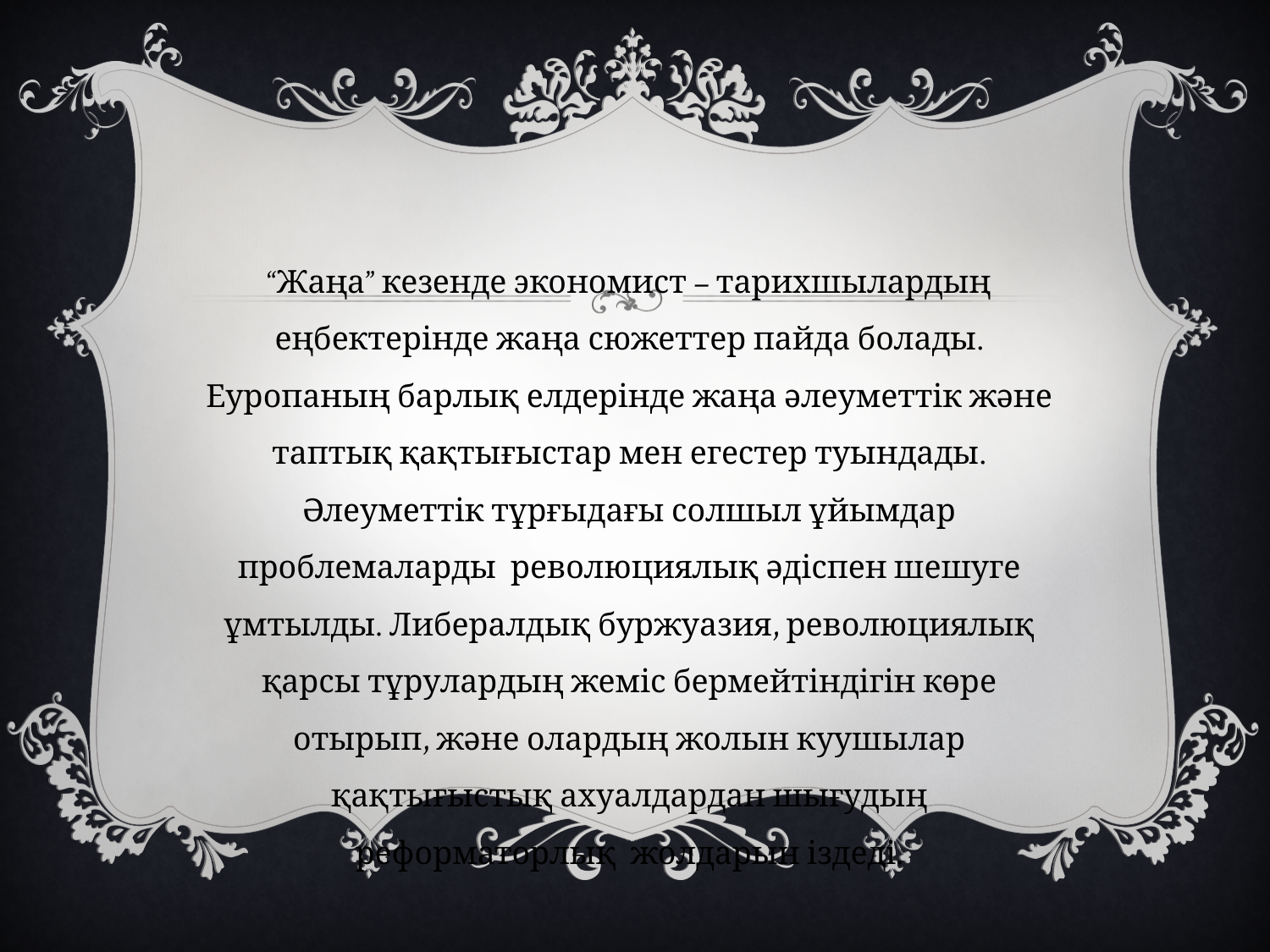

“Жаңа” кезенде экономист – тарихшылардың еңбектерінде жаңа сюжеттер пайда болады. Еуропаның барлық елдерінде жаңа әлеуметтік және таптық қақтығыстар мен егестер туындады. Әлеуметтік тұрғыдағы солшыл ұйымдар проблемаларды  революциялық әдіспен шешуге ұмтылды. Либералдық буржуазия, революциялық қарсы тұрулардың жеміс бермейтіндігін көре отырып, және олардың жолын куушылар қақтығыстық ахуалдардан шығудың реформаторлық  жолдарын іздеді.